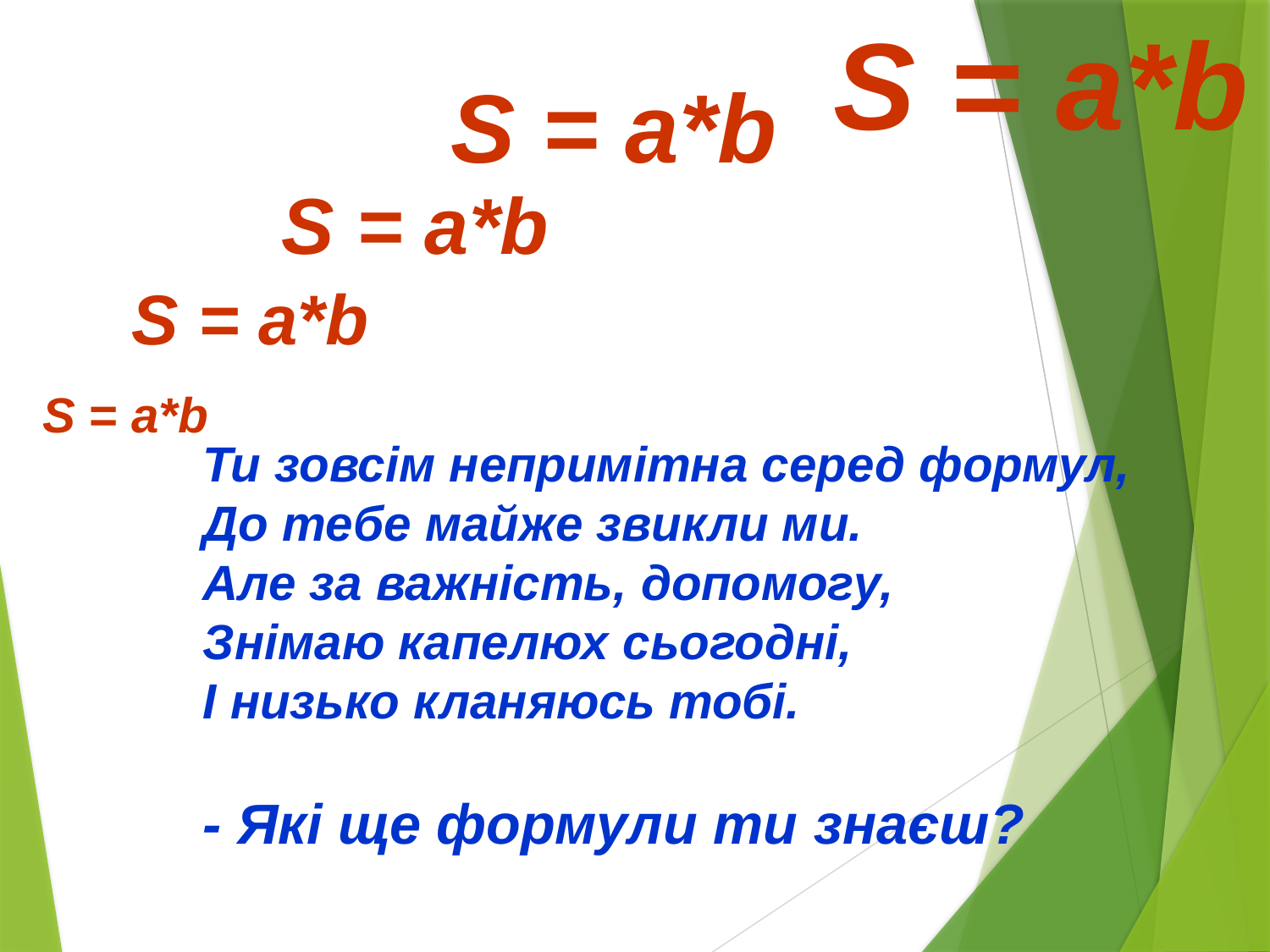

S = a*b
S = a*b
S = a*b
S = a*b
S = a*b
Ти зовсім непримітна серед формул,
До тебе майже звикли ми.
Але за важність, допомогу,
Знімаю капелюх сьогодні,
І низько кланяюсь тобі.

- Які ще формули ти знаєш?